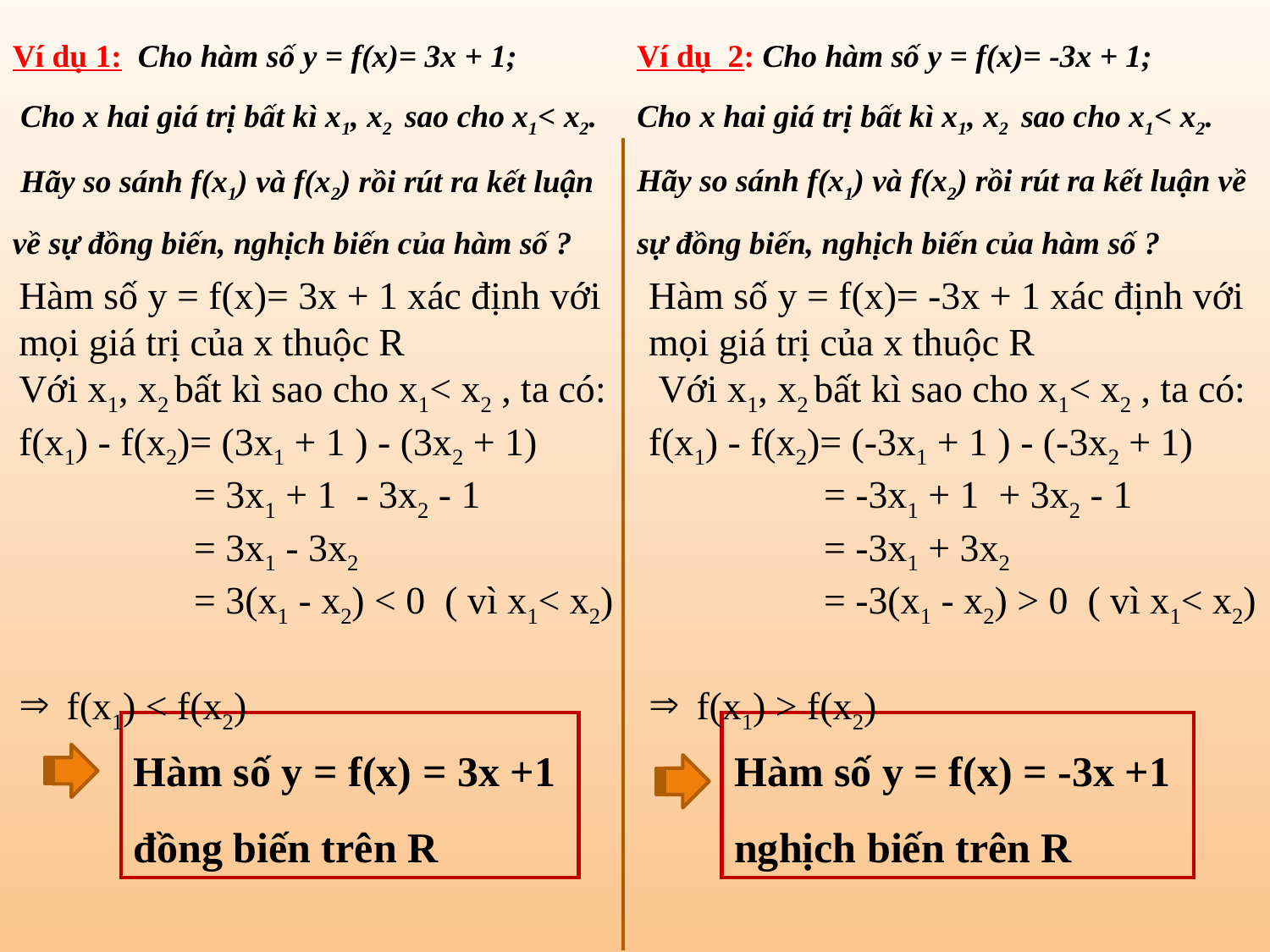

Ví dụ  2: Cho hàm số y = f(x)= -3x + 1;
Cho x hai giá trị bất kì x1, x2  sao cho x1< x2.
Hãy so sánh f(x1) và f(x2) rồi rút ra kết luận về sự đồng biến, nghịch biến của hàm số ?
Ví dụ 1:  Cho hàm số y = f(x)= 3x + 1;
 Cho x hai giá trị bất kì x1, x2  sao cho x1< x2.
 Hãy so sánh f(x1) và f(x2) rồi rút ra kết luận về sự đồng biến, nghịch biến của hàm số ?
Hàm số y = f(x)= 3x + 1 xác định với
mọi giá trị của x thuộc R
Với x1, x2 bất kì sao cho x1< x2 , ta có:
f(x1) - f(x2)= (3x1 + 1 ) - (3x2 + 1)
                  = 3x1 + 1  - 3x2 - 1
                  = 3x1 - 3x2
                  = 3(x1 - x2) < 0  ( vì x1< x2)

f(x1) < f(x2)
Hàm số y = f(x)= -3x + 1 xác định với
mọi giá trị của x thuộc R
 Với x1, x2 bất kì sao cho x1< x2 , ta có:
f(x1) - f(x2)= (-3x1 + 1 ) - (-3x2 + 1)
                  = -3x1 + 1  + 3x2 - 1
                  = -3x1 + 3x2
                  = -3(x1 - x2) > 0  ( vì x1< x2)

f(x1) > f(x2)
Hàm số y = f(x) = 3x +1
đồng biến trên R
Hàm số y = f(x) = -3x +1
nghịch biến trên R